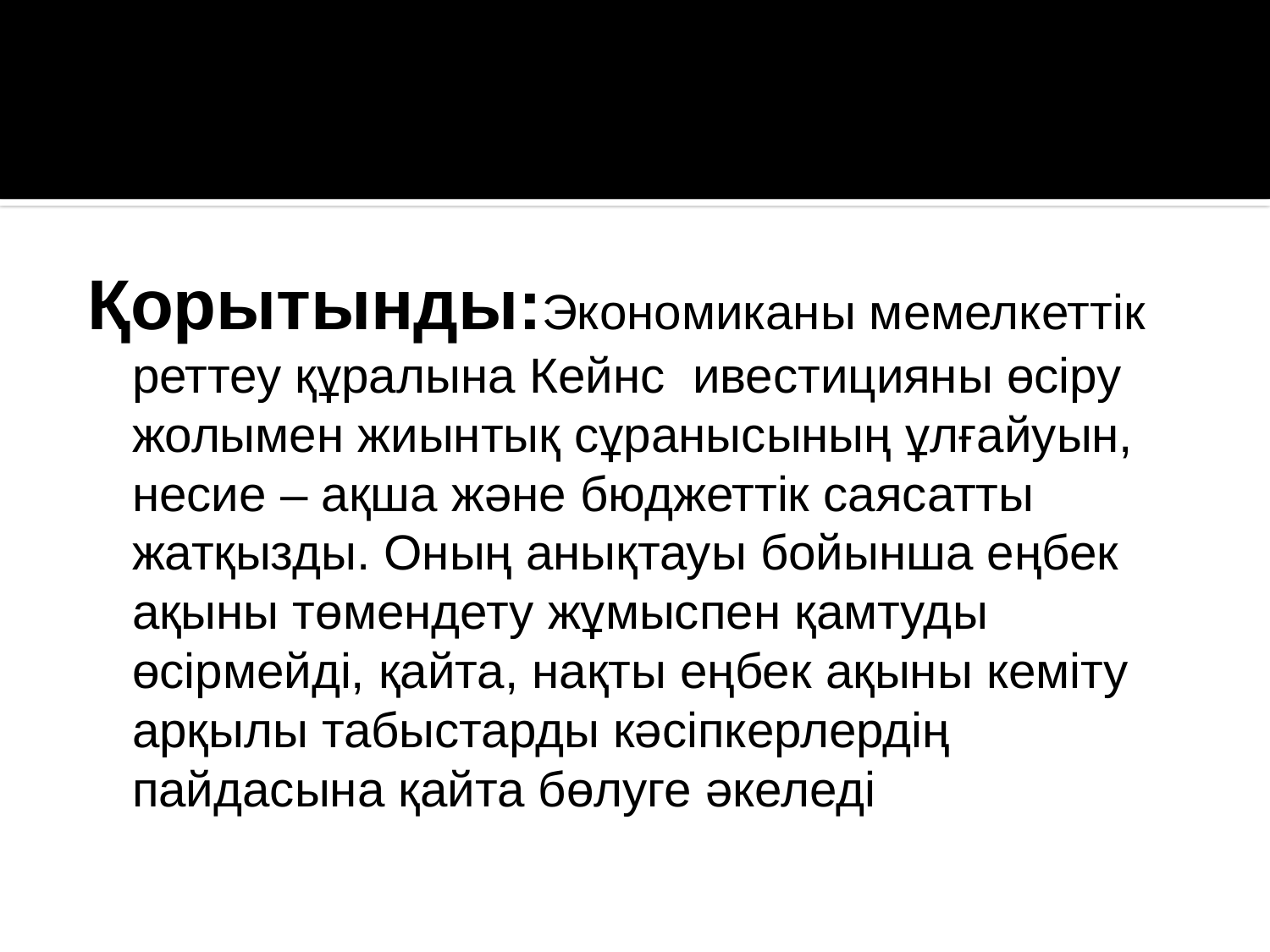

Қорытынды:Экономиканы мемелкеттік реттеу құралына Кейнс  ивестицияны өсіру жолымен жиынтық сұранысының ұлғайуын, несие – ақша және бюджеттік саясатты жатқызды. Оның анықтауы бойынша еңбек ақыны төмендету жұмыспен қамтуды өсірмейді, қайта, нақты еңбек ақыны кеміту арқылы табыстарды кәсіпкерлердің пайдасына қайта бөлуге әкеледі